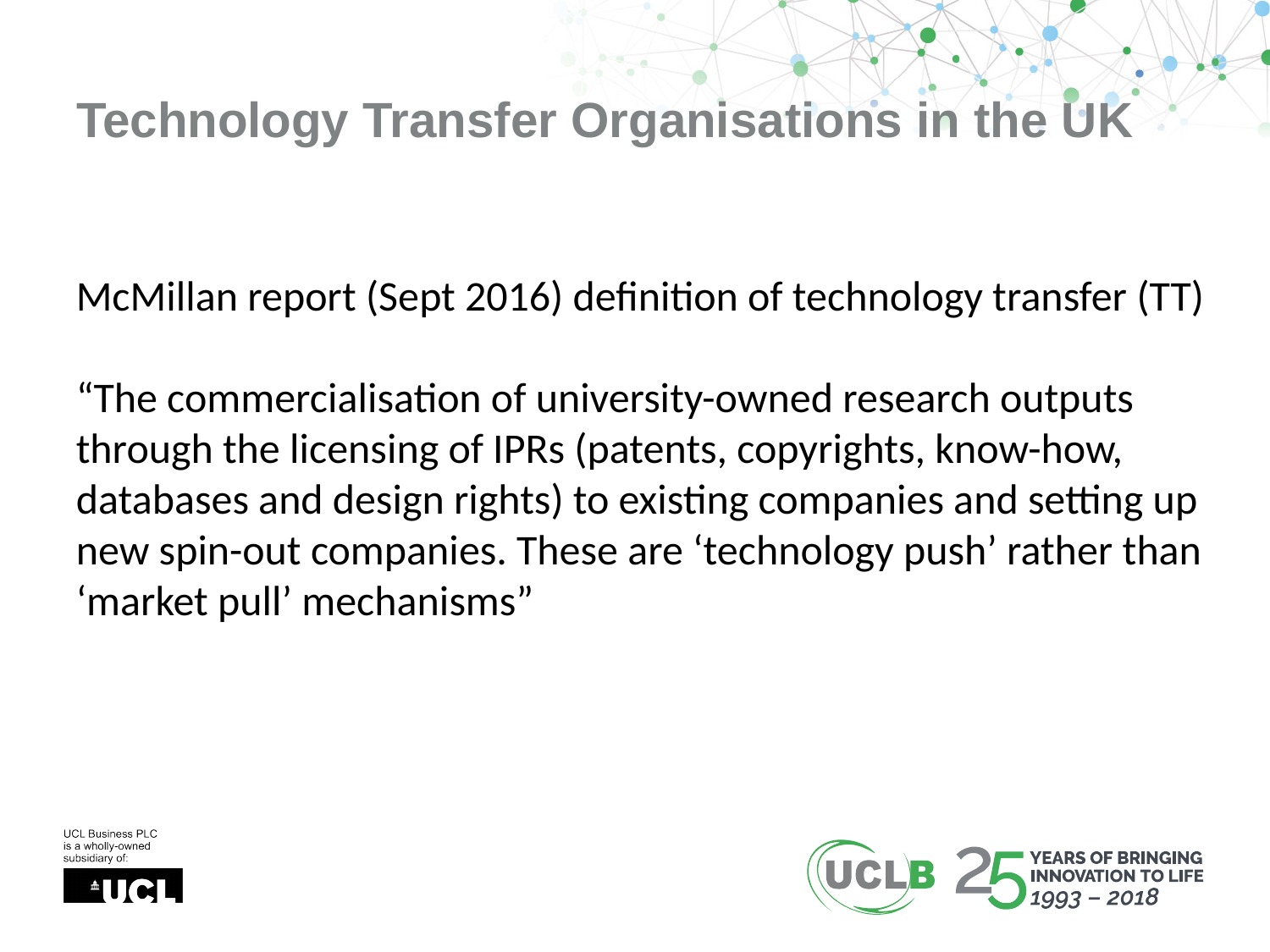

# Technology Transfer Organisations in the UK
McMillan report (Sept 2016) definition of technology transfer (TT)

“The commercialisation of university-owned research outputs through the licensing of IPRs (patents, copyrights, know-how, databases and design rights) to existing companies and setting up new spin-out companies. These are ‘technology push’ rather than ‘market pull’ mechanisms”